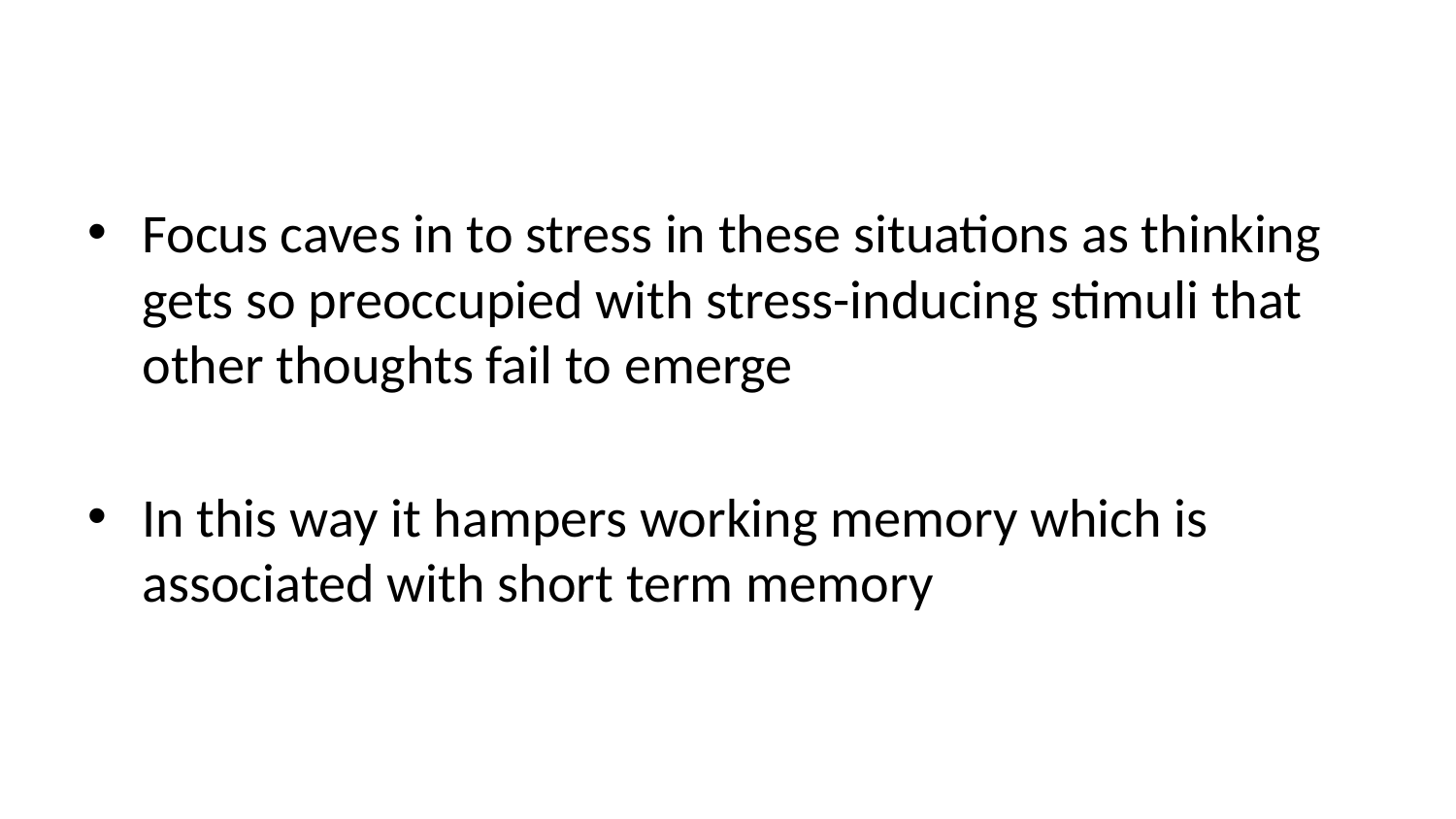

Focus caves in to stress in these situations as thinking gets so preoccupied with stress-inducing stimuli that other thoughts fail to emerge

In this way it hampers working memory which is associated with short term memory